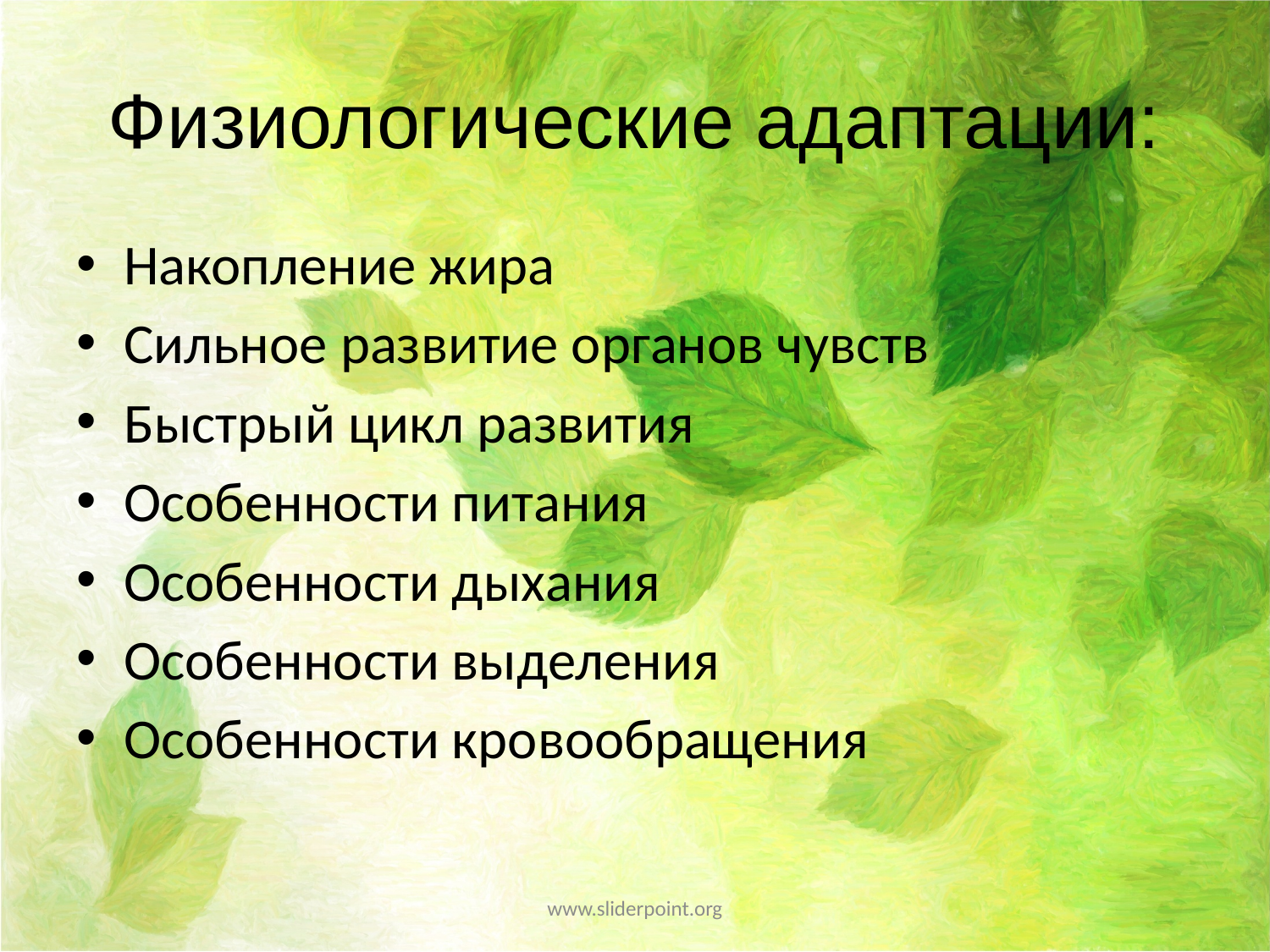

# Физиологические адаптации:
Накопление жира
Сильное развитие органов чувств
Быстрый цикл развития
Особенности питания
Особенности дыхания
Особенности выделения
Особенности кровообращения
www.sliderpoint.org